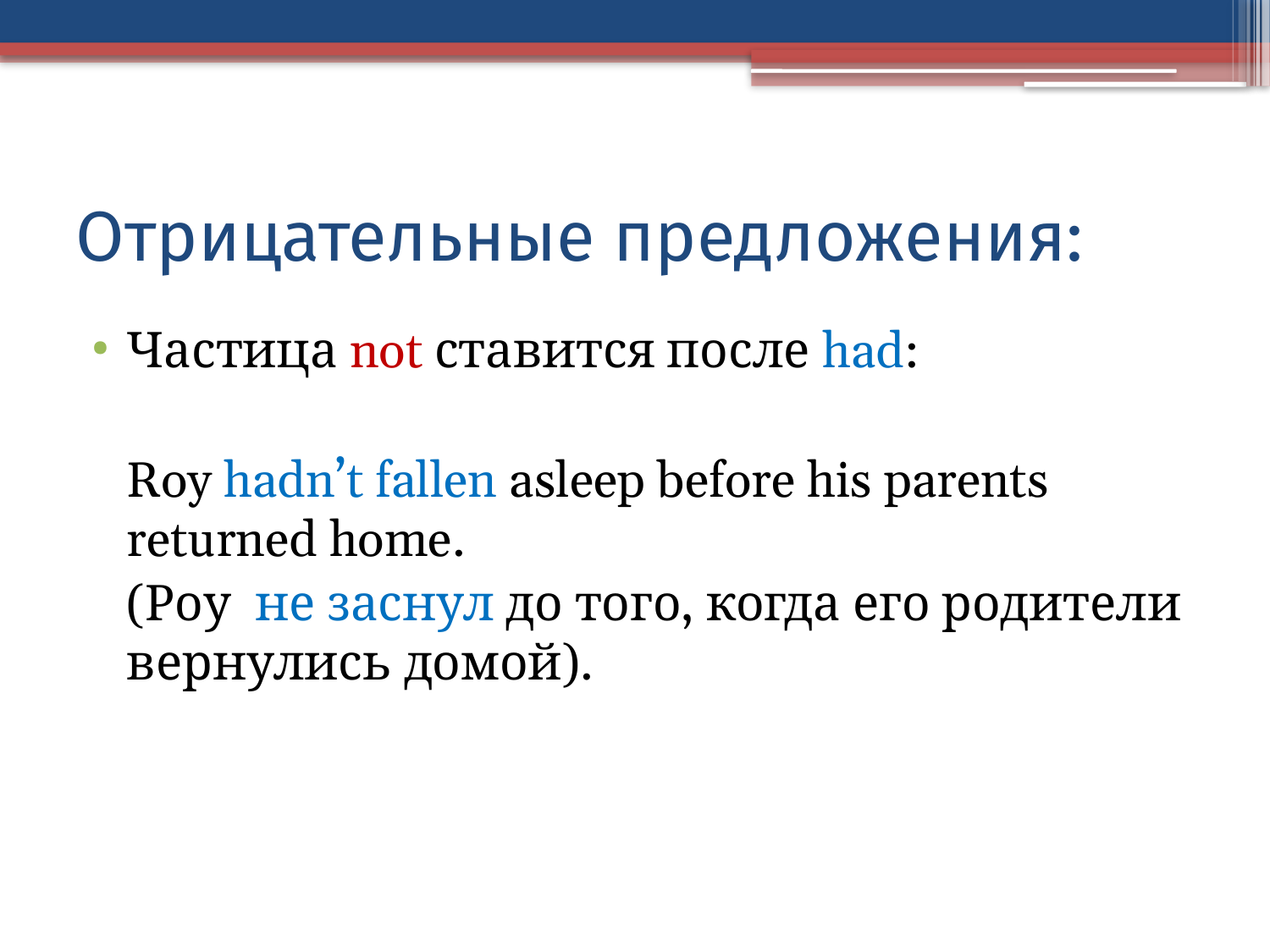

# Отрицательные предложения:
Частица not ставится после had:

   Roy hadn’t fallen asleep before his parents returned home.
   (Роу  не заснул до того, когда его родители вернулись домой).